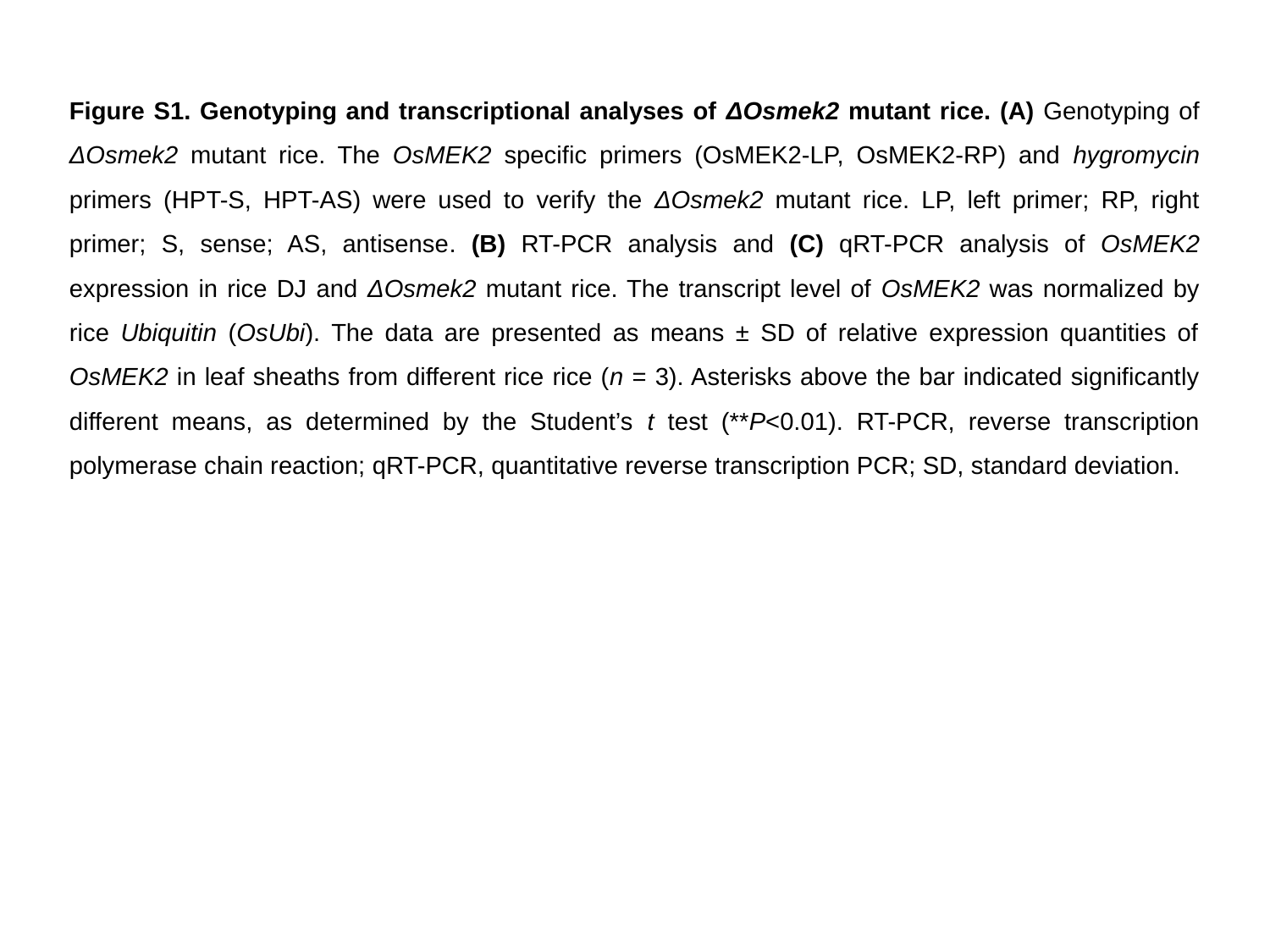

Figure S1. Genotyping and transcriptional analyses of ΔOsmek2 mutant rice. (A) Genotyping of ΔOsmek2 mutant rice. The OsMEK2 specific primers (OsMEK2-LP, OsMEK2-RP) and hygromycin primers (HPT-S, HPT-AS) were used to verify the ΔOsmek2 mutant rice. LP, left primer; RP, right primer; S, sense; AS, antisense. (B) RT-PCR analysis and (C) qRT-PCR analysis of OsMEK2 expression in rice DJ and ΔOsmek2 mutant rice. The transcript level of OsMEK2 was normalized by rice Ubiquitin (OsUbi). The data are presented as means ± SD of relative expression quantities of OsMEK2 in leaf sheaths from different rice rice (n = 3). Asterisks above the bar indicated significantly different means, as determined by the Student’s t test (**P<0.01). RT-PCR, reverse transcription polymerase chain reaction; qRT-PCR, quantitative reverse transcription PCR; SD, standard deviation.